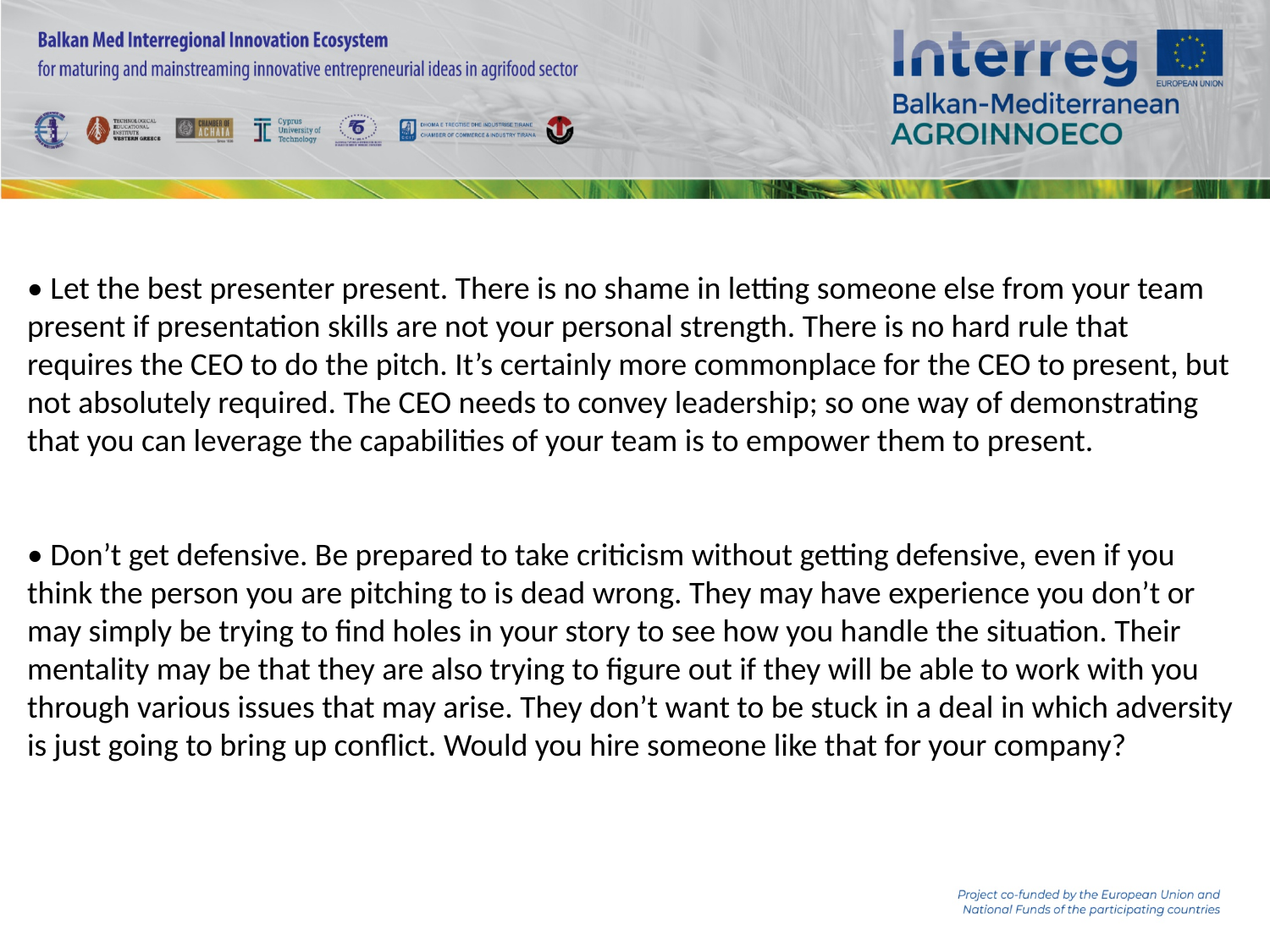

• Let the best presenter present. There is no shame in letting someone else from your team present if presentation skills are not your personal strength. There is no hard rule that requires the CEO to do the pitch. It’s certainly more commonplace for the CEO to present, but not absolutely required. The CEO needs to convey leadership; so one way of demonstrating that you can leverage the capabilities of your team is to empower them to present.

• Don’t get defensive. Be prepared to take criticism without getting defensive, even if you think the person you are pitching to is dead wrong. They may have experience you don’t or may simply be trying to find holes in your story to see how you handle the situation. Their mentality may be that they are also trying to figure out if they will be able to work with you through various issues that may arise. They don’t want to be stuck in a deal in which adversity is just going to bring up conflict. Would you hire someone like that for your company?